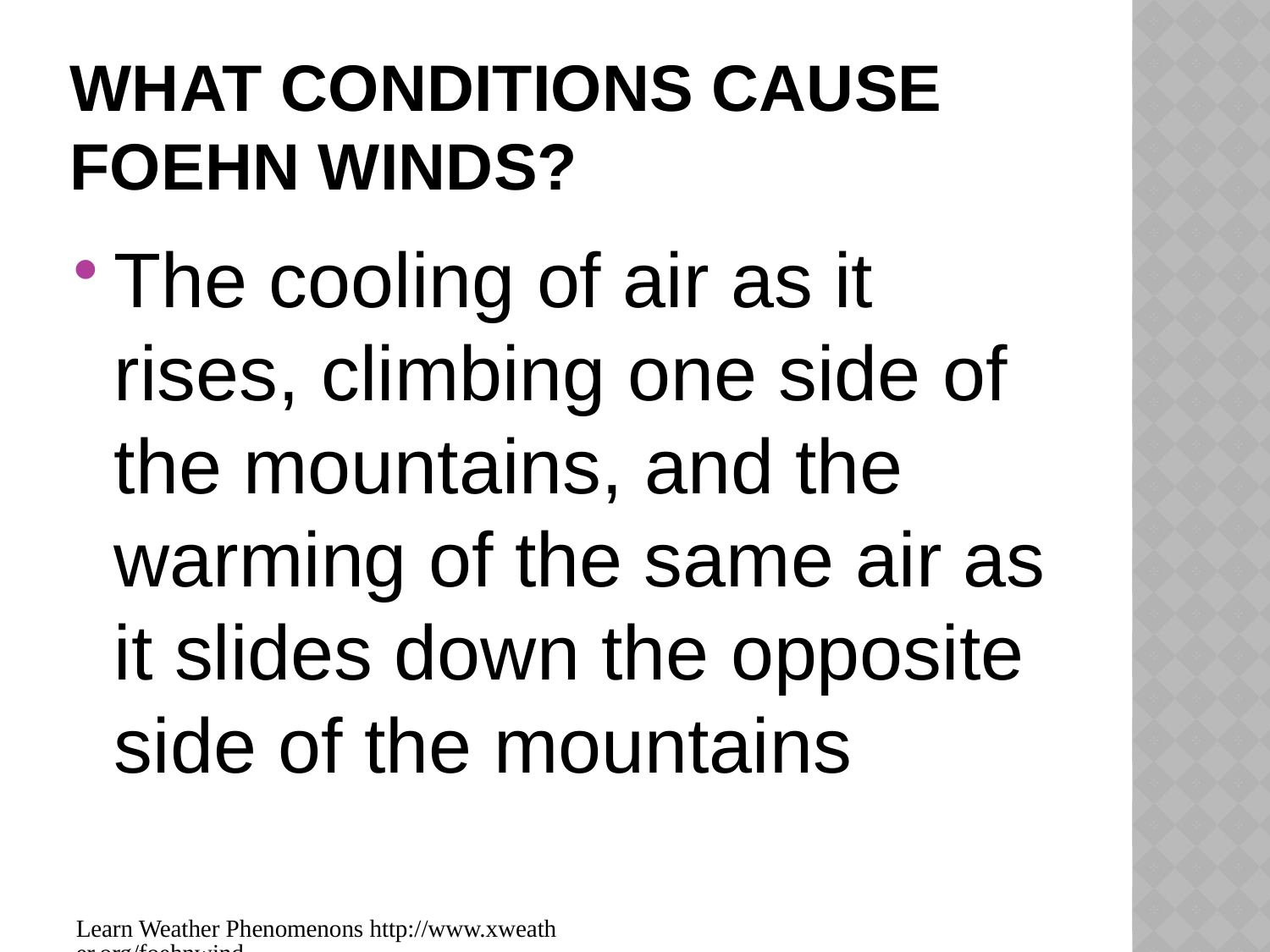

# What CONDITIONS CAUSE FOEHN WINDS?
The cooling of air as it rises, climbing one side of the mountains, and the warming of the same air as it slides down the opposite side of the mountains
Learn Weather Phenomenons http://www.xweather.org/foehnwind